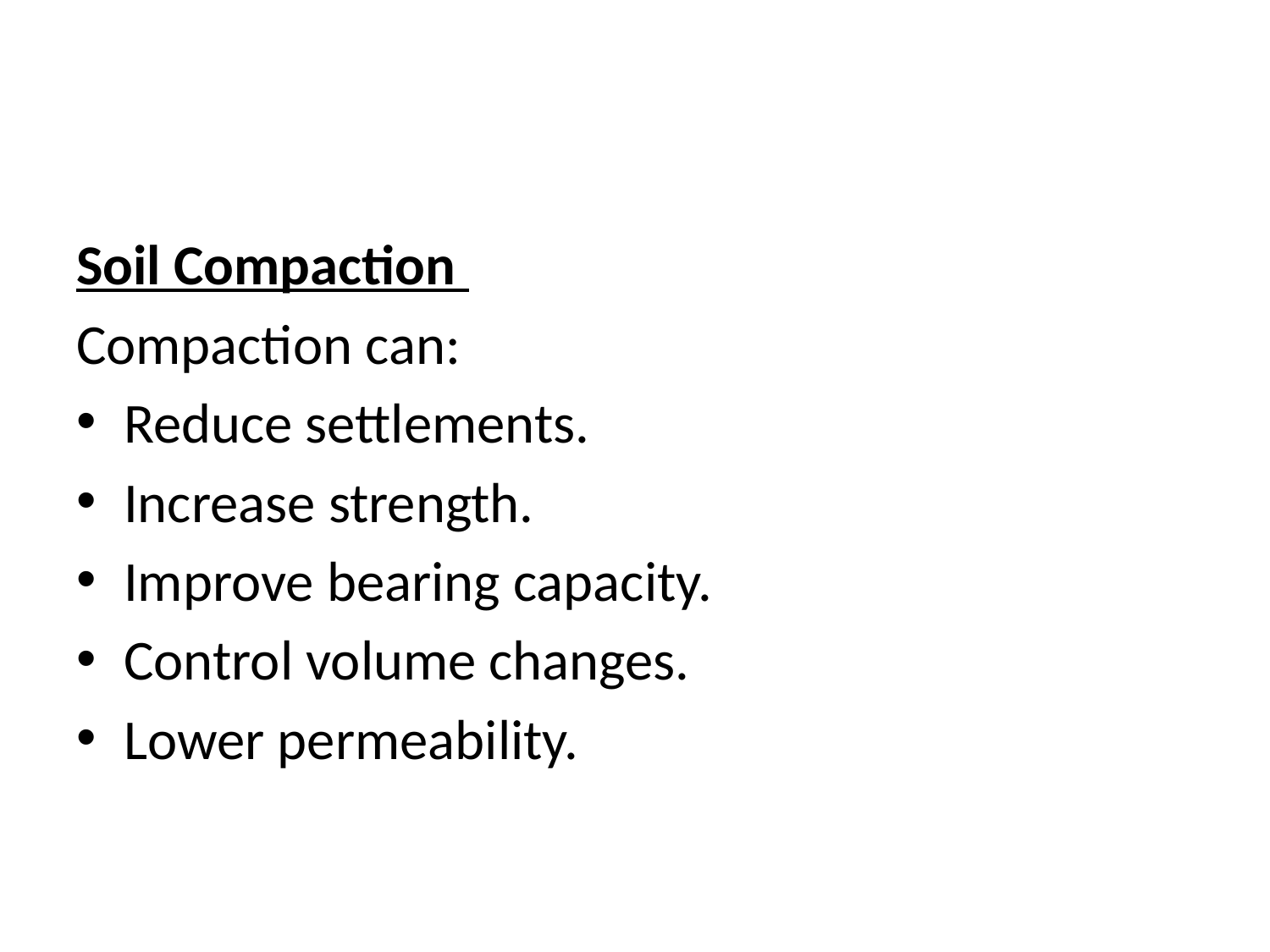

#
Soil Compaction
Compaction can:
Reduce settlements.
Increase strength.
Improve bearing capacity.
Control volume changes.
Lower permeability.